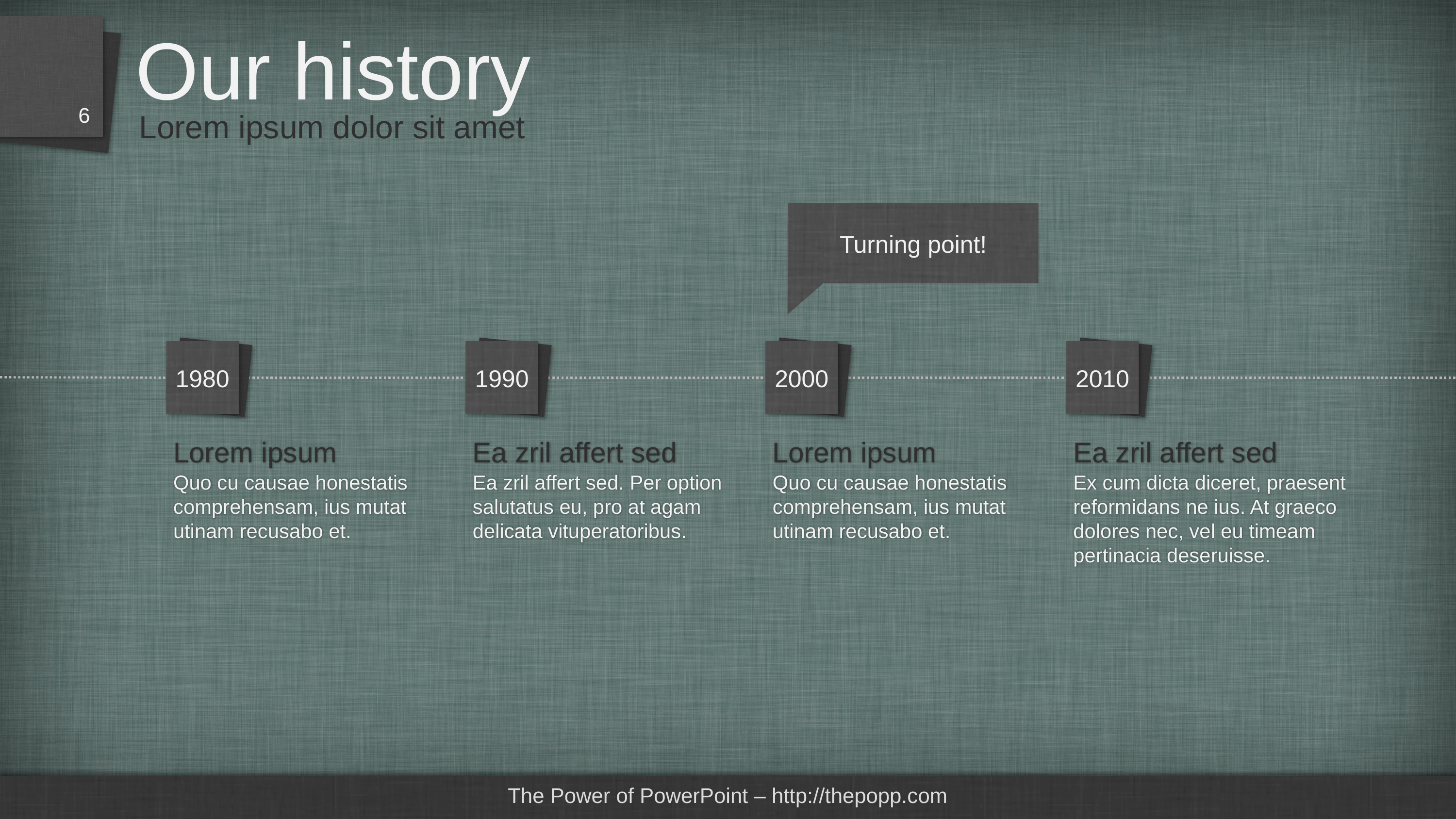

# Our history
6
Lorem ipsum dolor sit amet

Turning point!

1980
1990
2000
2010
Lorem ipsum
Ea zril affert sed
Lorem ipsum
Ea zril affert sed
Quo cu causae honestatis comprehensam, ius mutat utinam recusabo et.
Ea zril affert sed. Per option salutatus eu, pro at agam delicata vituperatoribus.
Quo cu causae honestatis comprehensam, ius mutat utinam recusabo et.
Ex cum dicta diceret, praesent reformidans ne ius. At graeco dolores nec, vel eu timeam pertinacia deseruisse.
The Power of PowerPoint – http://thepopp.com